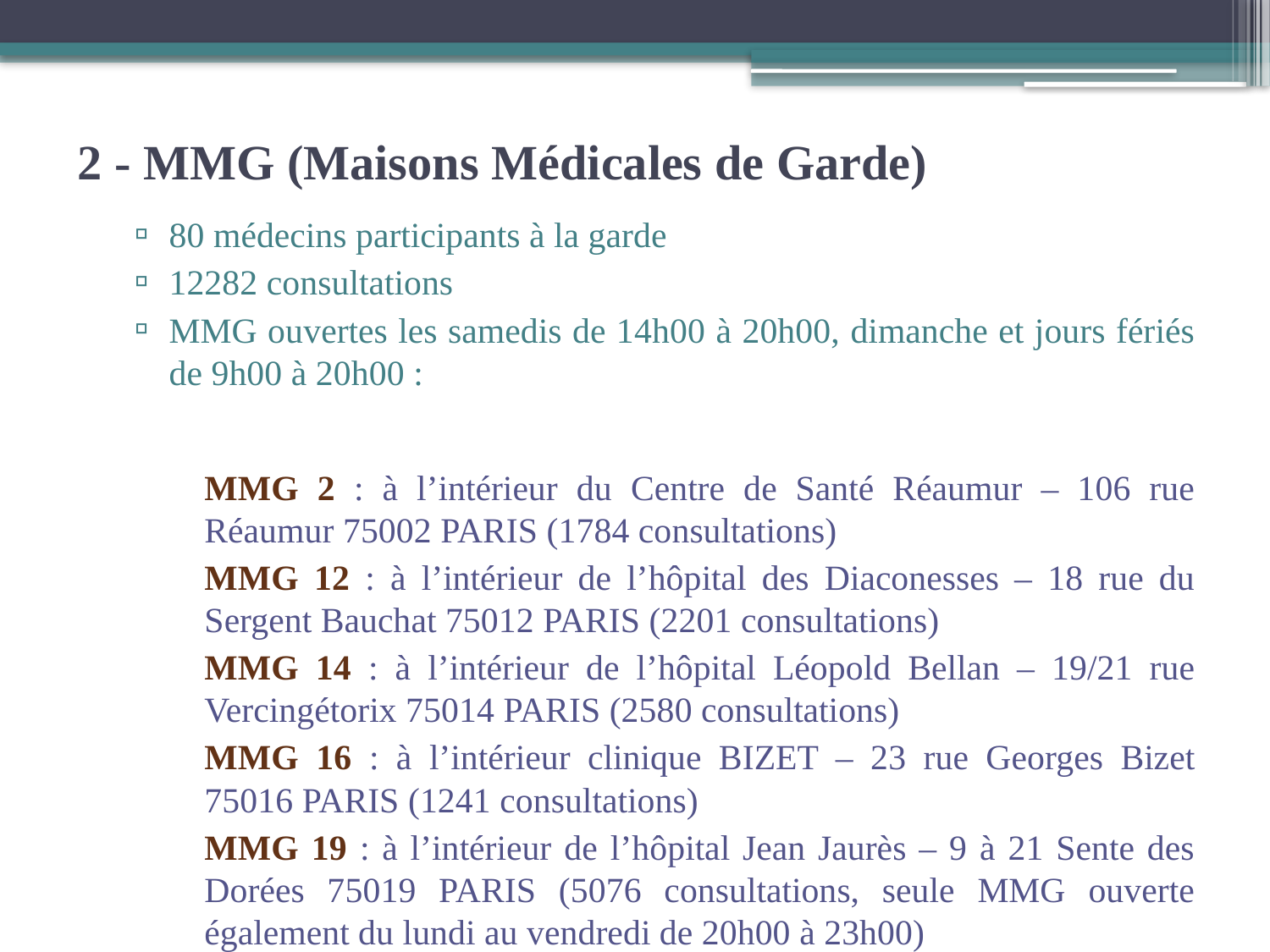

# 2 - MMG (Maisons Médicales de Garde)
80 médecins participants à la garde
12282 consultations
MMG ouvertes les samedis de 14h00 à 20h00, dimanche et jours fériés de 9h00 à 20h00 :

MMG 2 : à l’intérieur du Centre de Santé Réaumur – 106 rue Réaumur 75002 PARIS (1784 consultations)
MMG 12 : à l’intérieur de l’hôpital des Diaconesses – 18 rue du Sergent Bauchat 75012 PARIS (2201 consultations)
MMG 14 : à l’intérieur de l’hôpital Léopold Bellan – 19/21 rue Vercingétorix 75014 PARIS (2580 consultations)
MMG 16 : à l’intérieur clinique BIZET – 23 rue Georges Bizet 75016 PARIS (1241 consultations)
MMG 19 : à l’intérieur de l’hôpital Jean Jaurès – 9 à 21 Sente des Dorées 75019 PARIS (5076 consultations, seule MMG ouverte également du lundi au vendredi de 20h00 à 23h00)